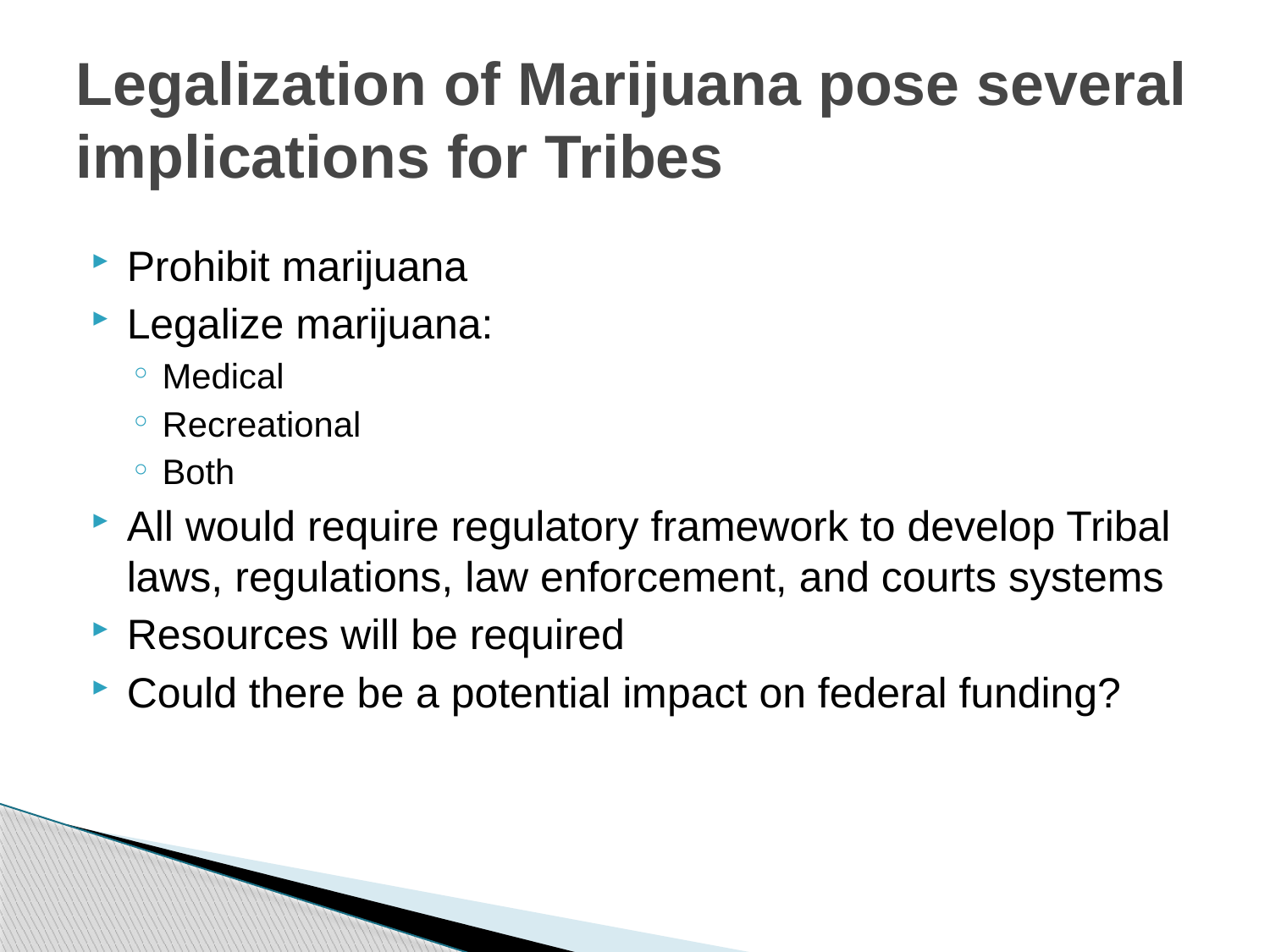

# Legalization of Marijuana pose several implications for Tribes
Prohibit marijuana
Legalize marijuana:
Medical
Recreational
Both
All would require regulatory framework to develop Tribal laws, regulations, law enforcement, and courts systems
Resources will be required
Could there be a potential impact on federal funding?